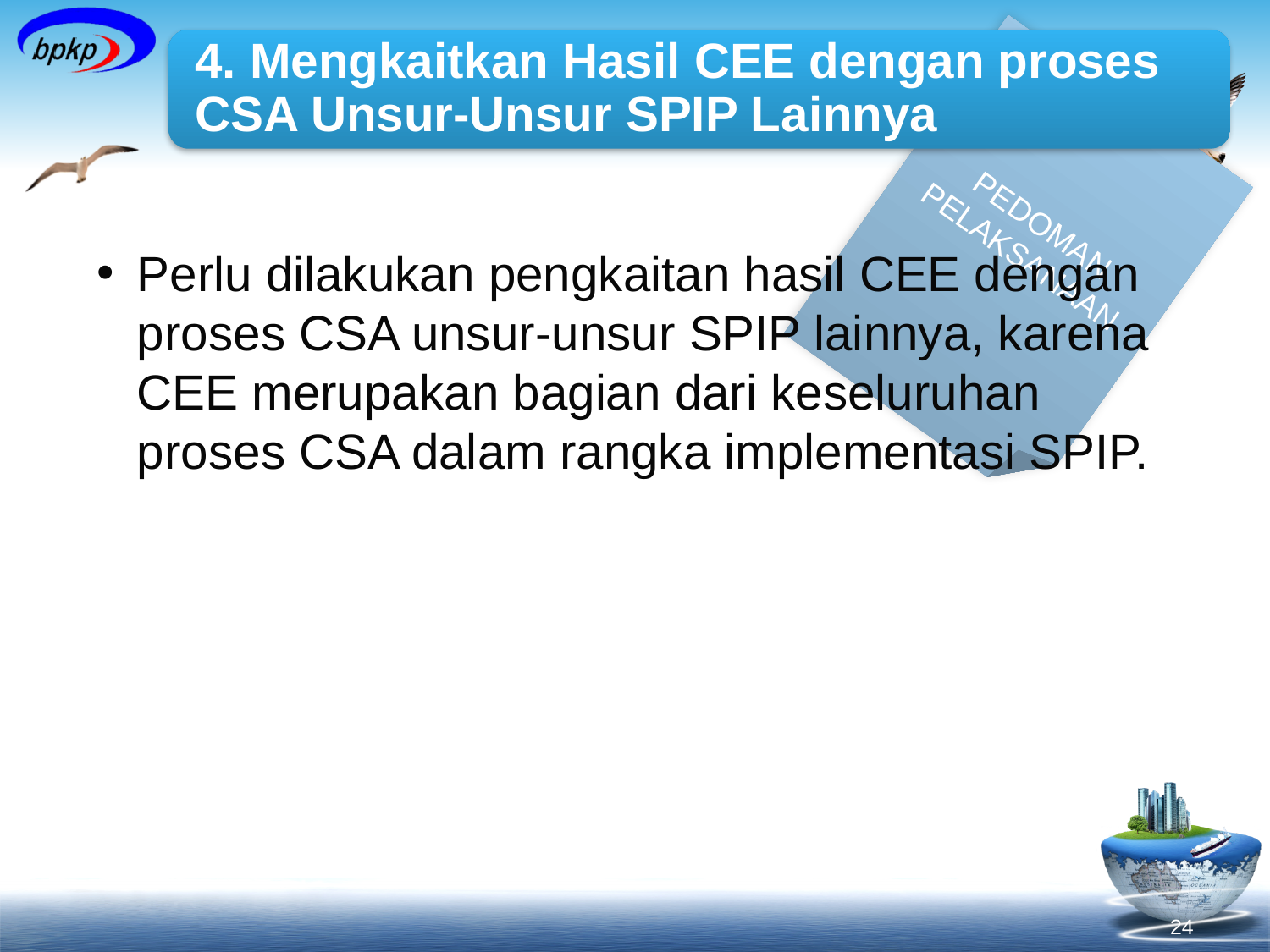

4. Mengkaitkan Hasil CEE dengan proses CSA Unsur-Unsur SPIP Lainnya
PEDOMAN PELAKSANAAN
Perlu dilakukan pengkaitan hasil CEE dengan proses CSA unsur-unsur SPIP lainnya, karena CEE merupakan bagian dari keseluruhan proses CSA dalam rangka implementasi SPIP.
24